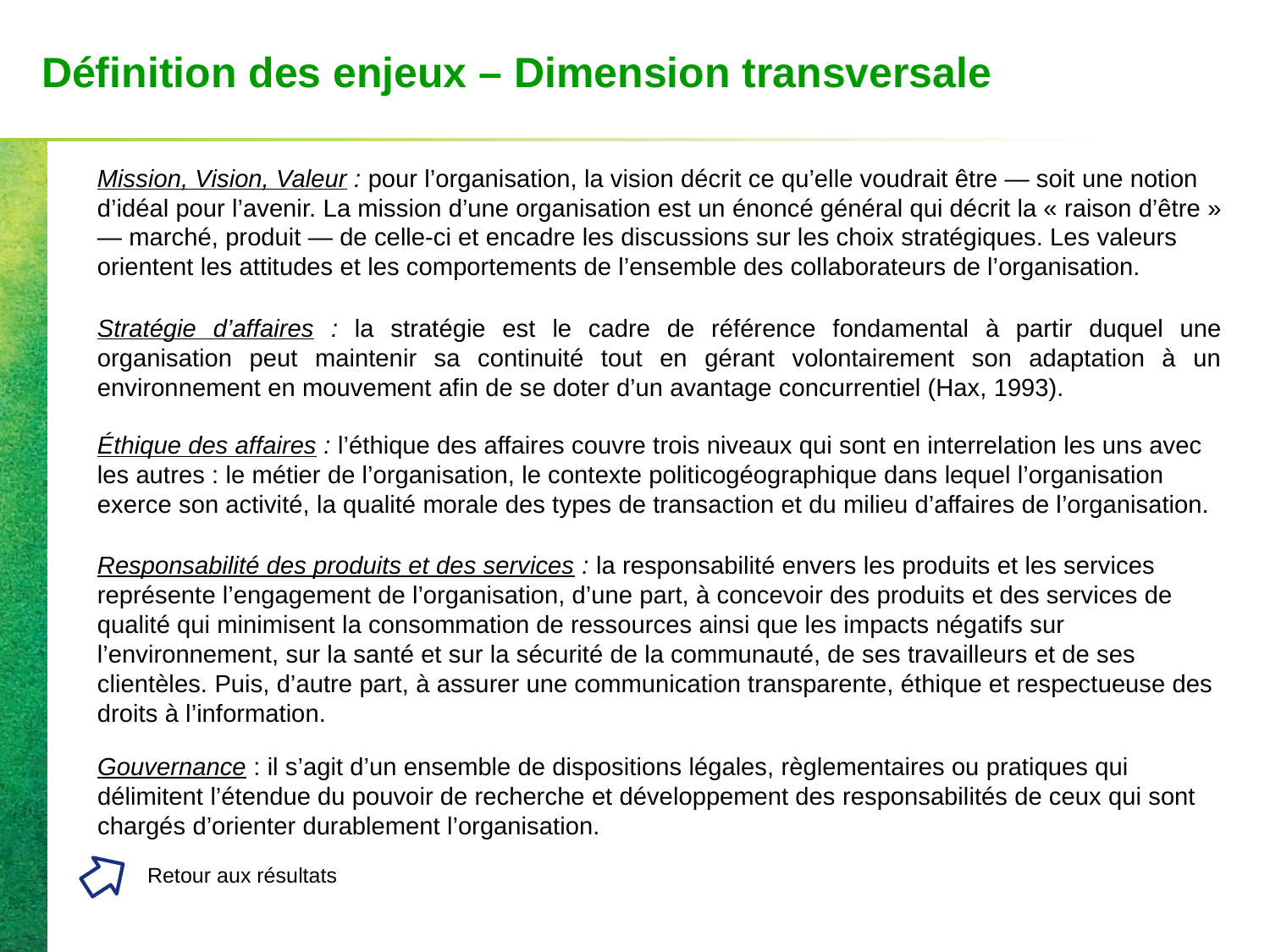

# Définition des enjeux – Dimension transversale
Mission, Vision, Valeur : pour l’organisation, la vision décrit ce qu’elle voudrait être — soit une notion d’idéal pour l’avenir. La mission d’une organisation est un énoncé général qui décrit la « raison d’être » — marché, produit — de celle-ci et encadre les discussions sur les choix stratégiques. Les valeurs orientent les attitudes et les comportements de l’ensemble des collaborateurs de l’organisation.
Stratégie d’affaires : la stratégie est le cadre de référence fondamental à partir duquel une organisation peut maintenir sa continuité tout en gérant volontairement son adaptation à un environnement en mouvement afin de se doter d’un avantage concurrentiel (Hax, 1993).
Éthique des affaires : l’éthique des affaires couvre trois niveaux qui sont en interrelation les uns avec les autres : le métier de l’organisation, le contexte politicogéographique dans lequel l’organisation exerce son activité, la qualité morale des types de transaction et du milieu d’affaires de l’organisation.
Responsabilité des produits et des services : la responsabilité envers les produits et les services représente l’engagement de l’organisation, d’une part, à concevoir des produits et des services de qualité qui minimisent la consommation de ressources ainsi que les impacts négatifs sur l’environnement, sur la santé et sur la sécurité de la communauté, de ses travailleurs et de ses clientèles. Puis, d’autre part, à assurer une communication transparente, éthique et respectueuse des droits à l’information.
Gouvernance : il s’agit d’un ensemble de dispositions légales, règlementaires ou pratiques qui délimitent l’étendue du pouvoir de recherche et développement des responsabilités de ceux qui sont chargés d’orienter durablement l’organisation.

Retour aux résultats